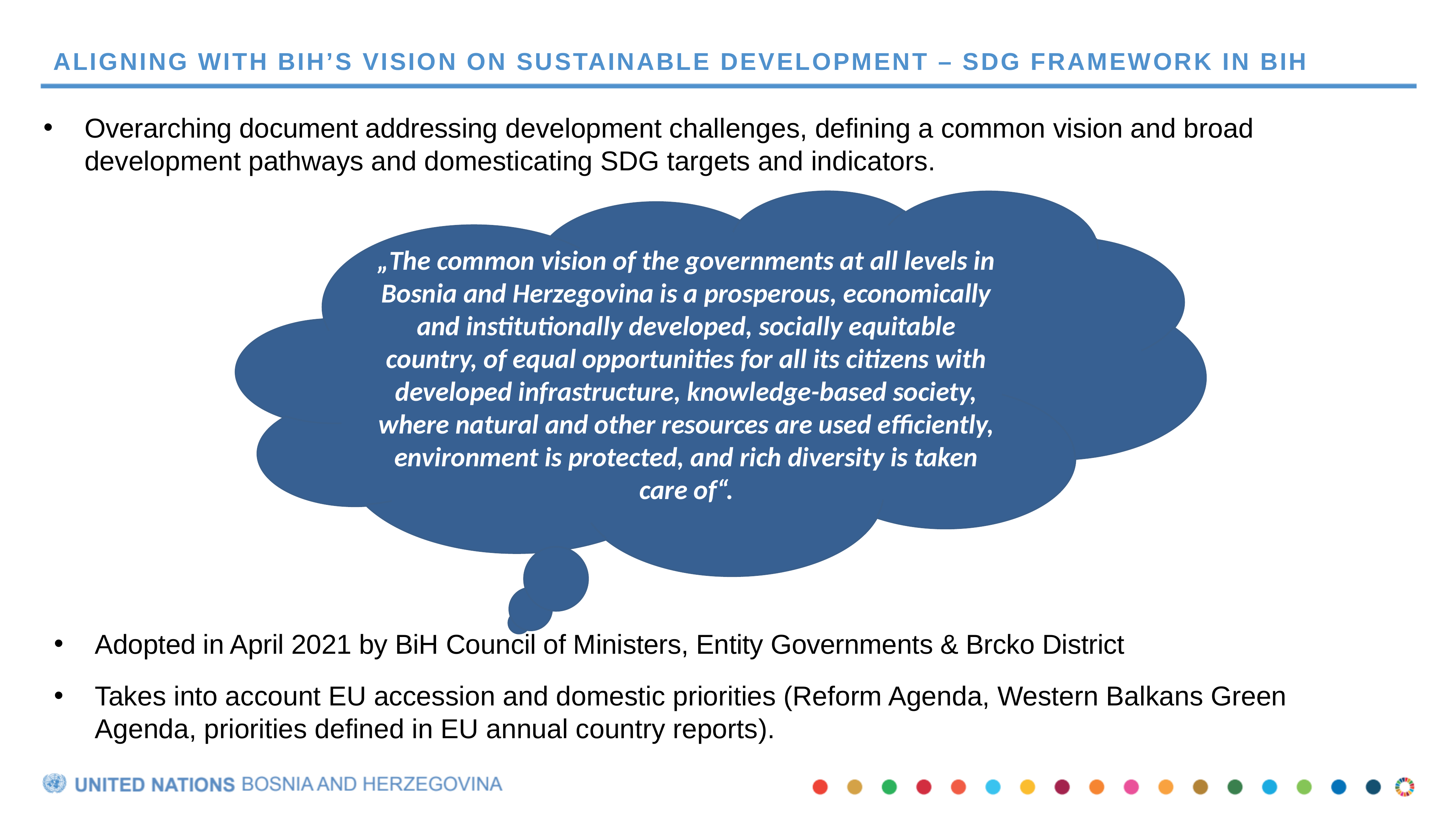

# ALIGNING WITH BIH’S VISION ON SUSTAINABLE DEVELOPMENT – sdg FRAMEWORK IN BIH
Overarching document addressing development challenges, defining a common vision and broad development pathways and domesticating SDG targets and indicators.
„The common vision of the governments at all levels in Bosnia and Herzegovina is a prosperous, economically and institutionally developed, socially equitable country, of equal opportunities for all its citizens with developed infrastructure, knowledge-based society, where natural and other resources are used efficiently, environment is protected, and rich diversity is taken care of“.
Adopted in April 2021 by BiH Council of Ministers, Entity Governments & Brcko District
Takes into account EU accession and domestic priorities (Reform Agenda, Western Balkans Green Agenda, priorities defined in EU annual country reports).